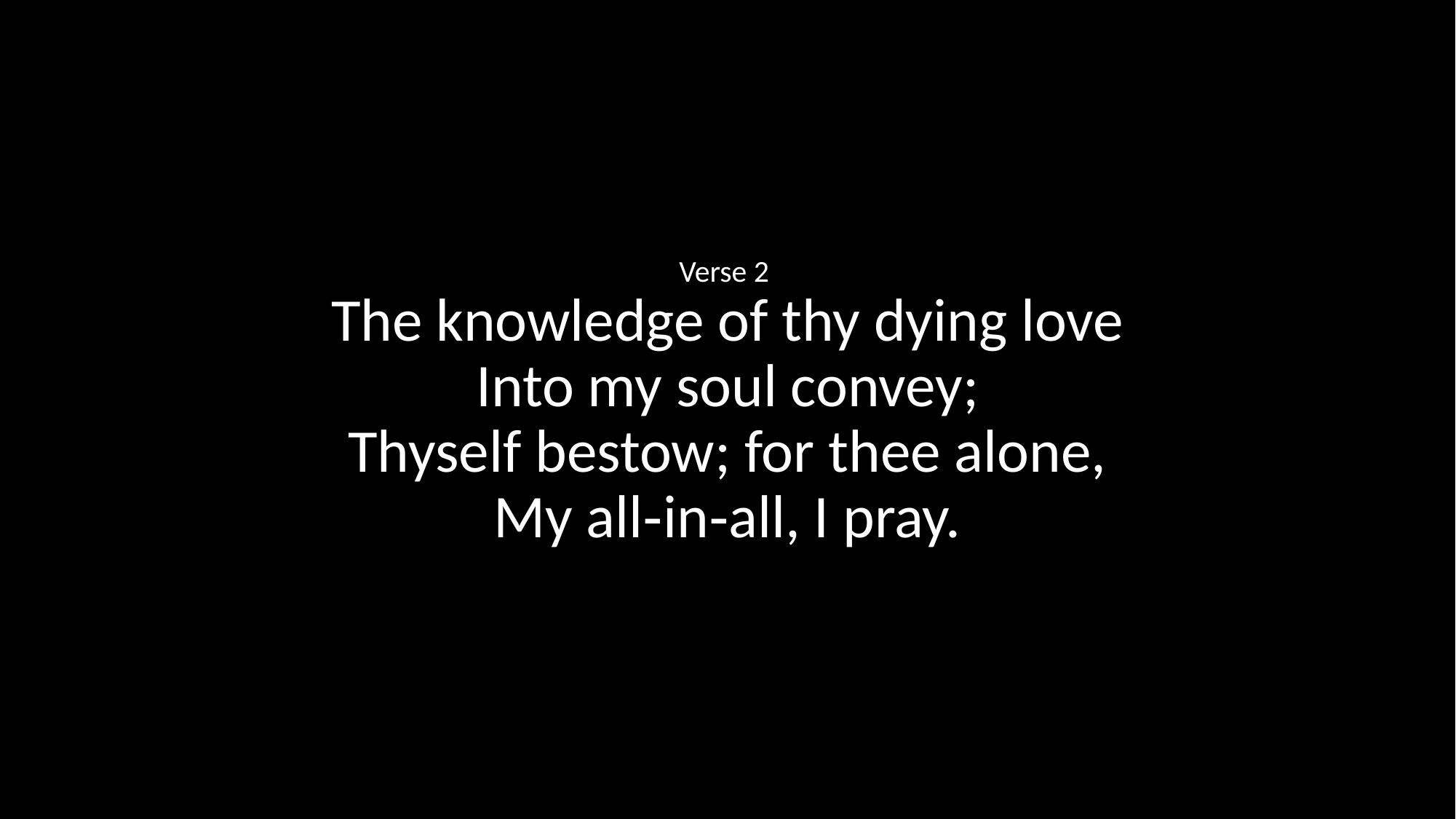

Verse 2
The knowledge of thy dying love
Into my soul convey;
Thyself bestow; for thee alone,
My all‑in‑all, I pray.